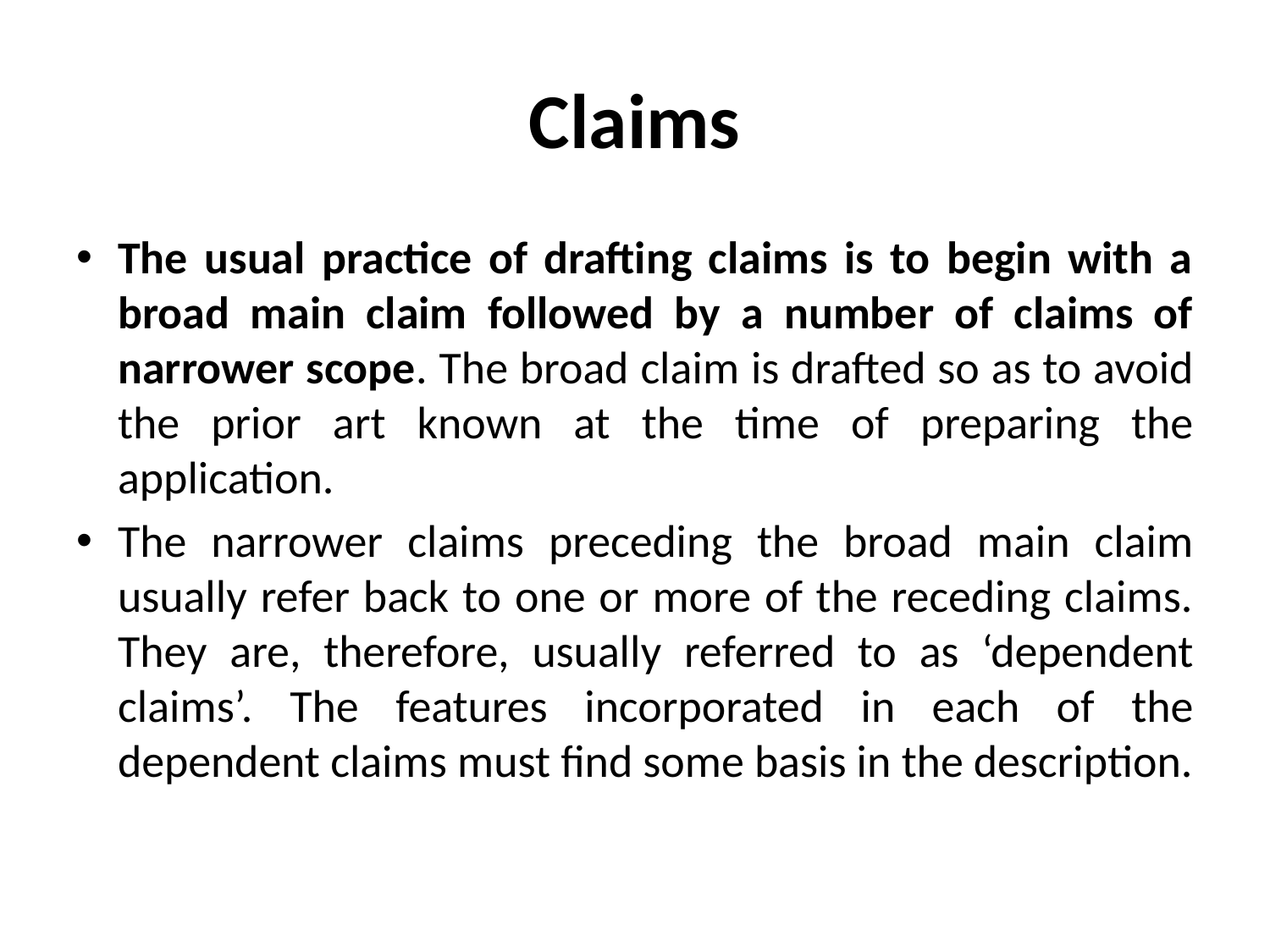

# Claims
The usual practice of drafting claims is to begin with a broad main claim followed by a number of claims of narrower scope. The broad claim is drafted so as to avoid the prior art known at the time of preparing the application.
The narrower claims preceding the broad main claim usually refer back to one or more of the receding claims. They are, therefore, usually referred to as ‘dependent claims’. The features incorporated in each of the dependent claims must find some basis in the description.